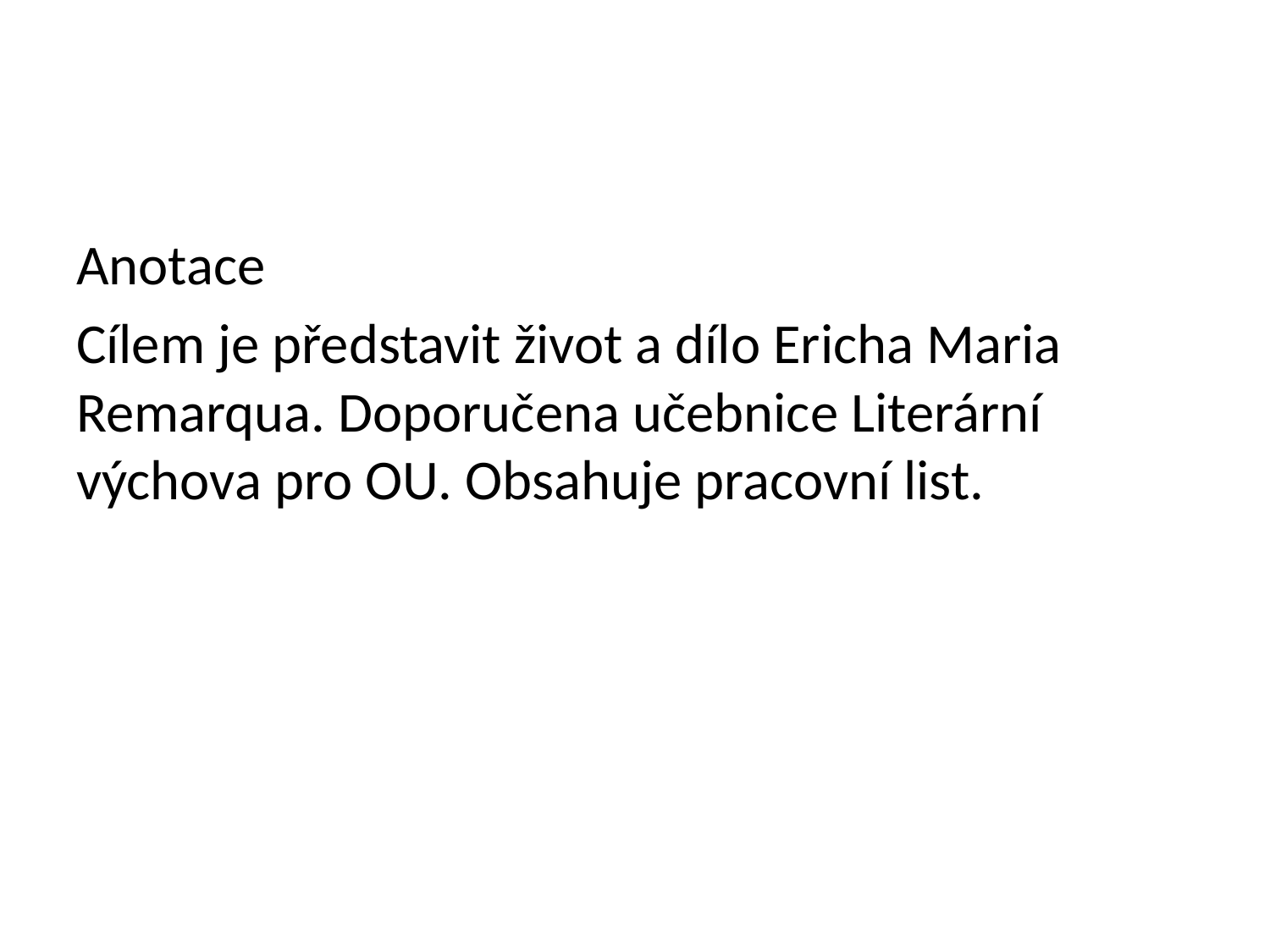

Anotace
Cílem je představit život a dílo Ericha Maria Remarqua. Doporučena učebnice Literární výchova pro OU. Obsahuje pracovní list.